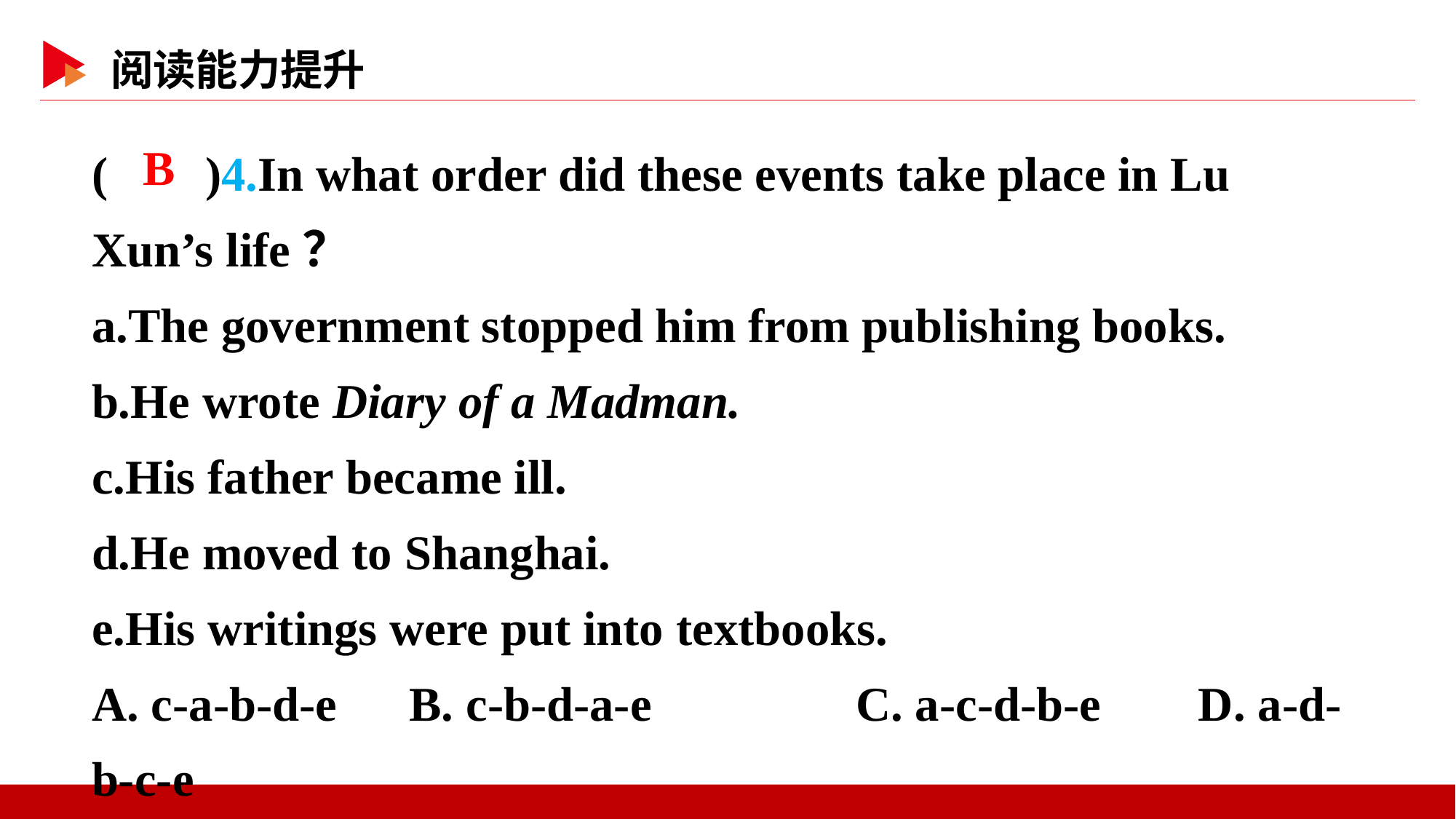

(        )4.In what order did these events take place in Lu Xun’s life？
a.The government stopped him from publishing books.
b.He wrote Diary of a Madman.
c.His father became ill.
d.He moved to Shanghai.
e.His writings were put into textbooks.
A. c-a-b-d-e　B. c-b-d-a-e		C. a-c-d-b-e        D. a-d-b-c-e
   B